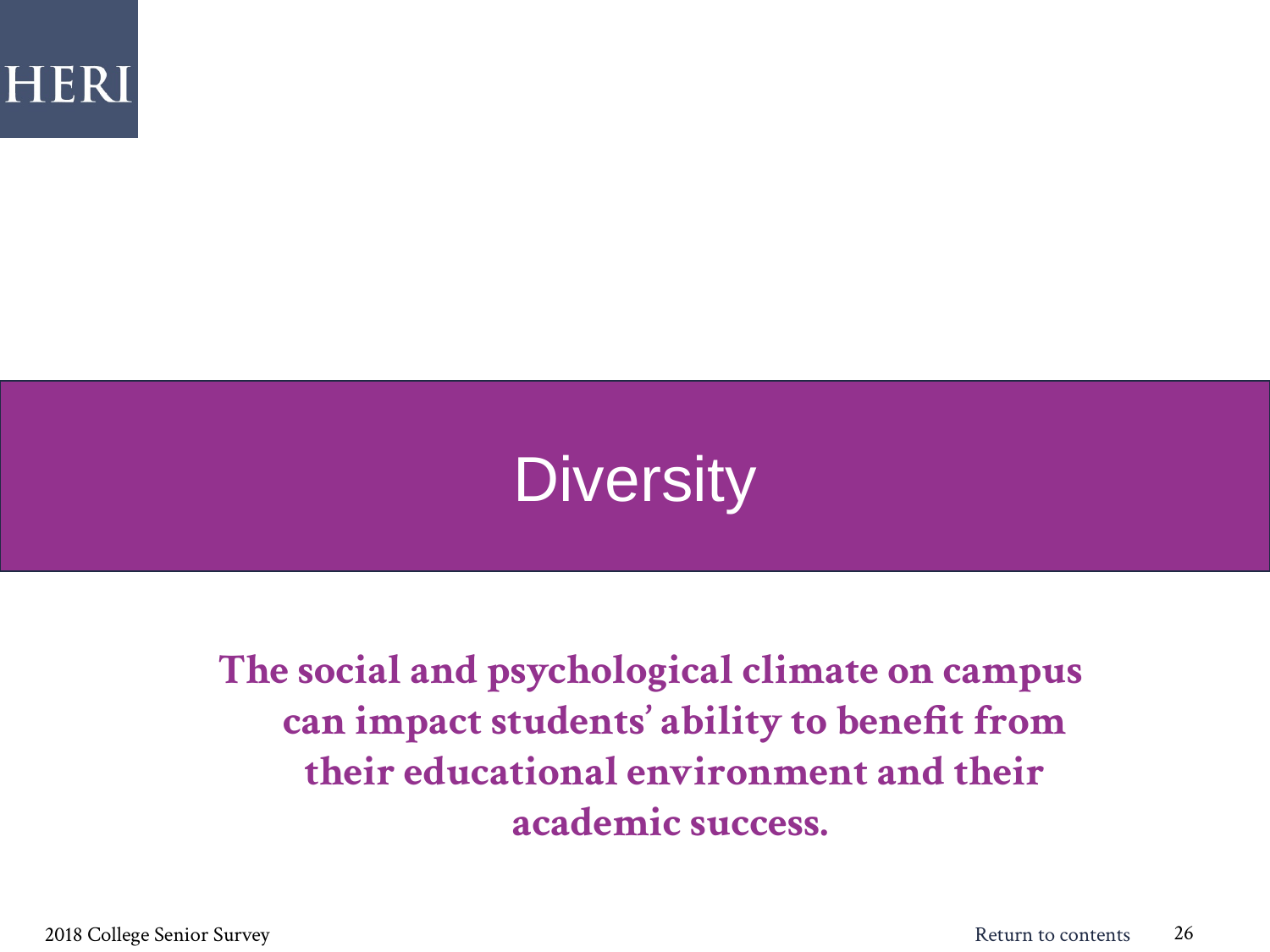

Diversity
The social and psychological climate on campus can impact students’ ability to benefit from their educational environment and their academic success.
2018 College Senior Survey
26